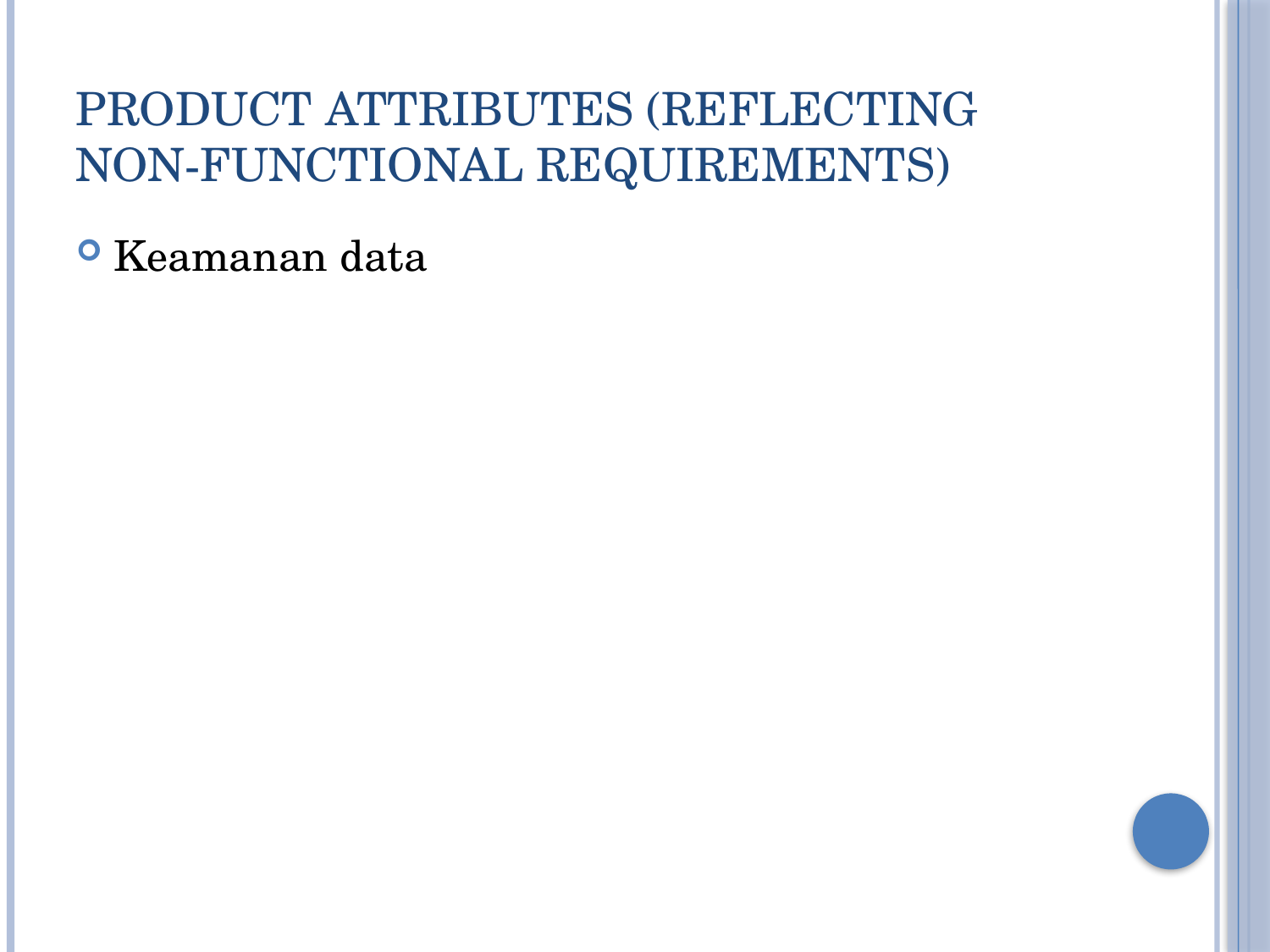

# Product attributes (reflecting non-functional requirements)
Keamanan data